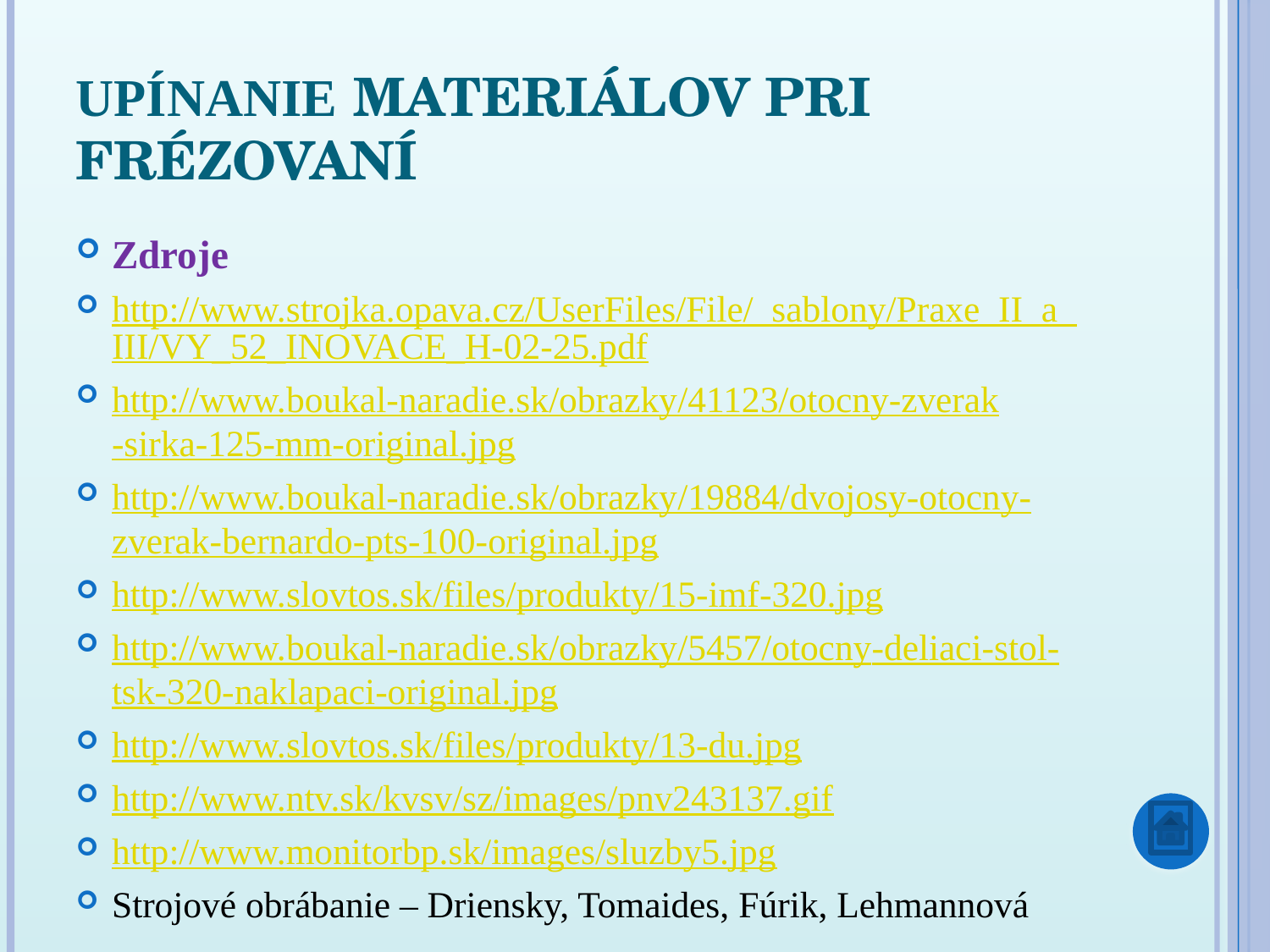

# Upínanie materiálov pri frézovaní
Zdroje
http://www.strojka.opava.cz/UserFiles/File/_sablony/Praxe_II_a_III/VY_52_INOVACE_H-02-25.pdf
http://www.boukal-naradie.sk/obrazky/41123/otocny-zverak-sirka-125-mm-original.jpg
http://www.boukal-naradie.sk/obrazky/19884/dvojosy-otocny-zverak-bernardo-pts-100-original.jpg
http://www.slovtos.sk/files/produkty/15-imf-320.jpg
http://www.boukal-naradie.sk/obrazky/5457/otocny-deliaci-stol-tsk-320-naklapaci-original.jpg
http://www.slovtos.sk/files/produkty/13-du.jpg
http://www.ntv.sk/kvsv/sz/images/pnv243137.gif
http://www.monitorbp.sk/images/sluzby5.jpg
Strojové obrábanie – Driensky, Tomaides, Fúrik, Lehmannová